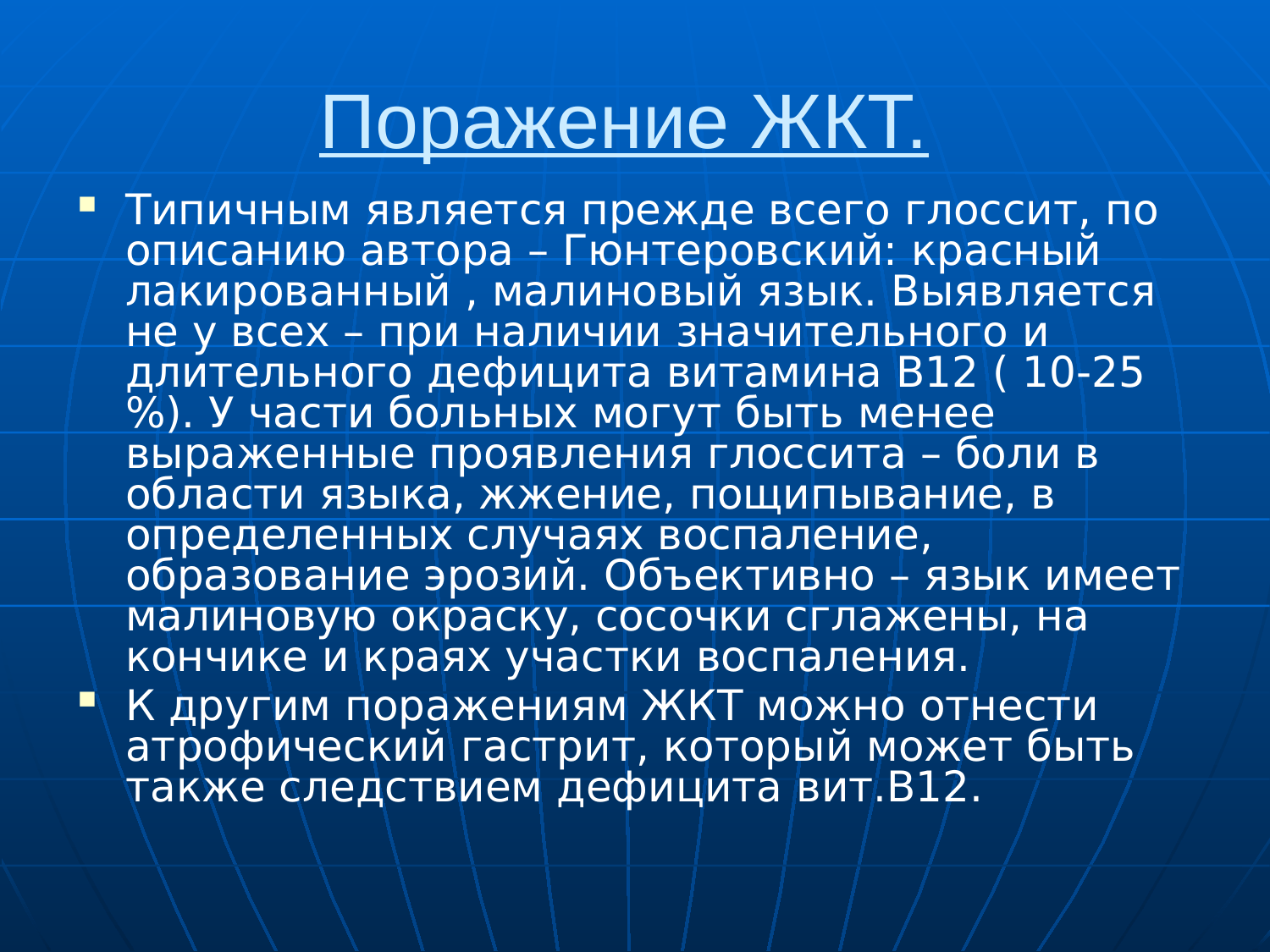

# Поражение ЖКТ.
Типичным является прежде всего глоссит, по описанию автора – Гюнтеровский: красный лакированный , малиновый язык. Выявляется не у всех – при наличии значительного и длительного дефицита витамина В12 ( 10-25 %). У части больных могут быть менее выраженные проявления глоссита – боли в области языка, жжение, пощипывание, в определенных случаях воспаление, образование эрозий. Объективно – язык имеет малиновую окраску, сосочки сглажены, на кончике и краях участки воспаления.
К другим поражениям ЖКТ можно отнести атрофический гастрит, который может быть также следствием дефицита вит.В12.